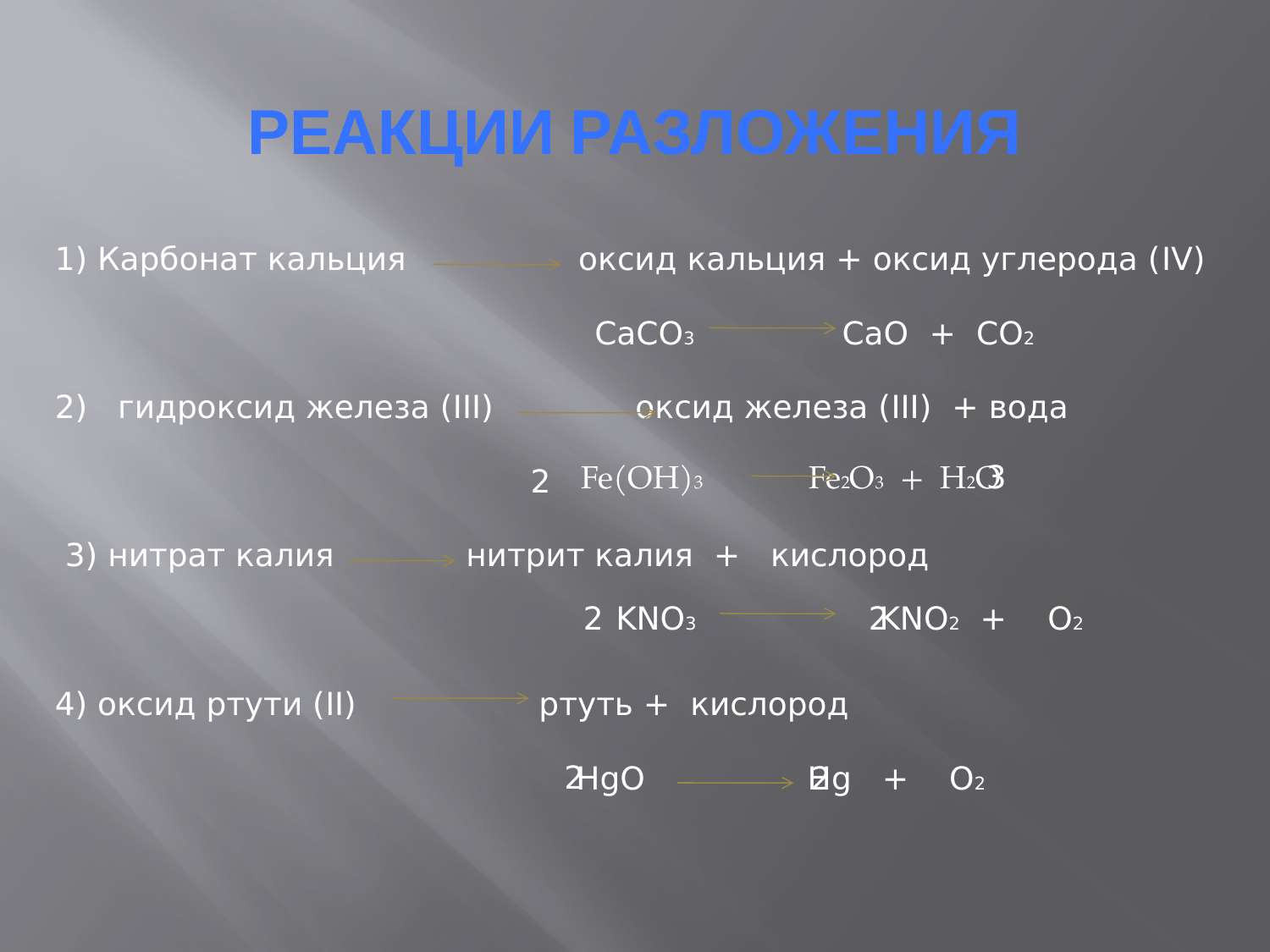

РЕАКЦИИ РАЗЛОЖЕНИЯ
1) Карбонат кальция                 оксид кальция + оксид углерода (IV)
CaCO3               CaO  +  CO2
2)   гидроксид железа (III)              оксид железа (III)  + вода
 Fe(OH)3              Fe2O3  +  H2O
3
 2
 3) нитрат калия             нитрит калия  +   кислород
  2
KNO3                  KNO2  +    O2
   2
4) оксид ртути (II)                  ртуть +  кислород
   2
                   HgO                Hg   +    O2
 2